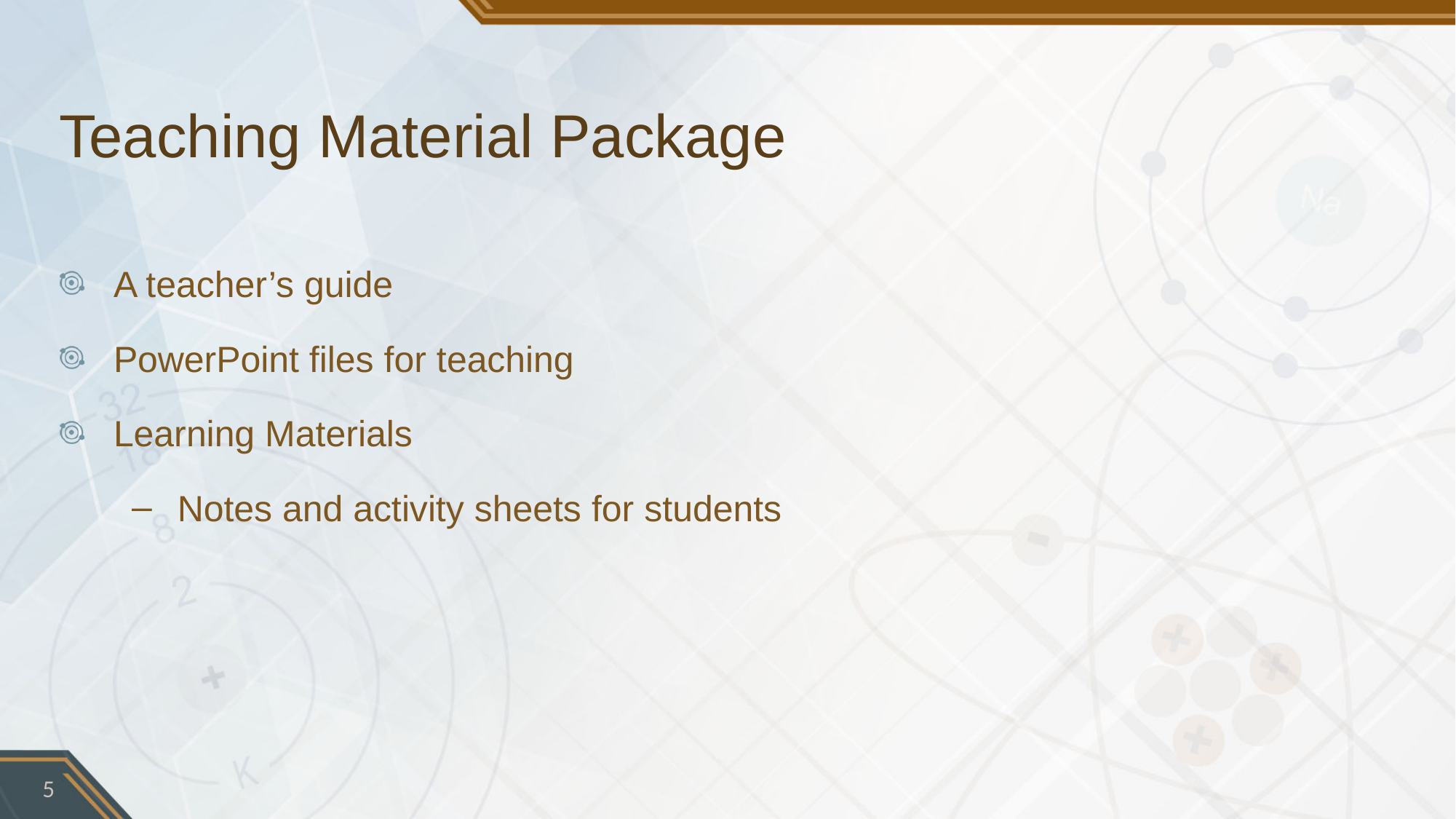

# Teaching Material Package
A teacher’s guide
PowerPoint files for teaching
Learning Materials
Notes and activity sheets for students
5